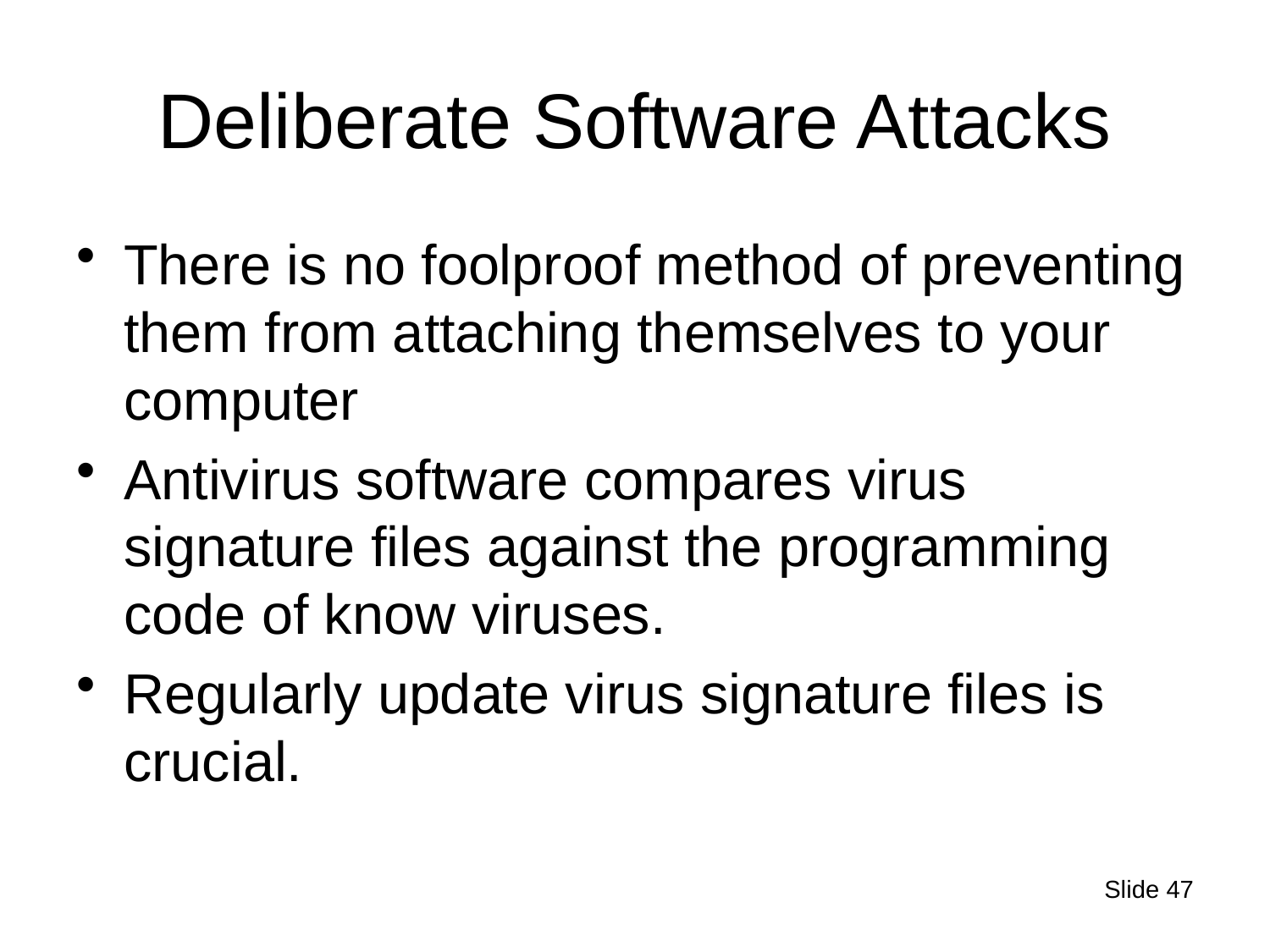

# Deliberate Software Attacks
There is no foolproof method of preventing them from attaching themselves to your computer
Antivirus software compares virus signature files against the programming code of know viruses.
Regularly update virus signature files is crucial.

 Slide 47